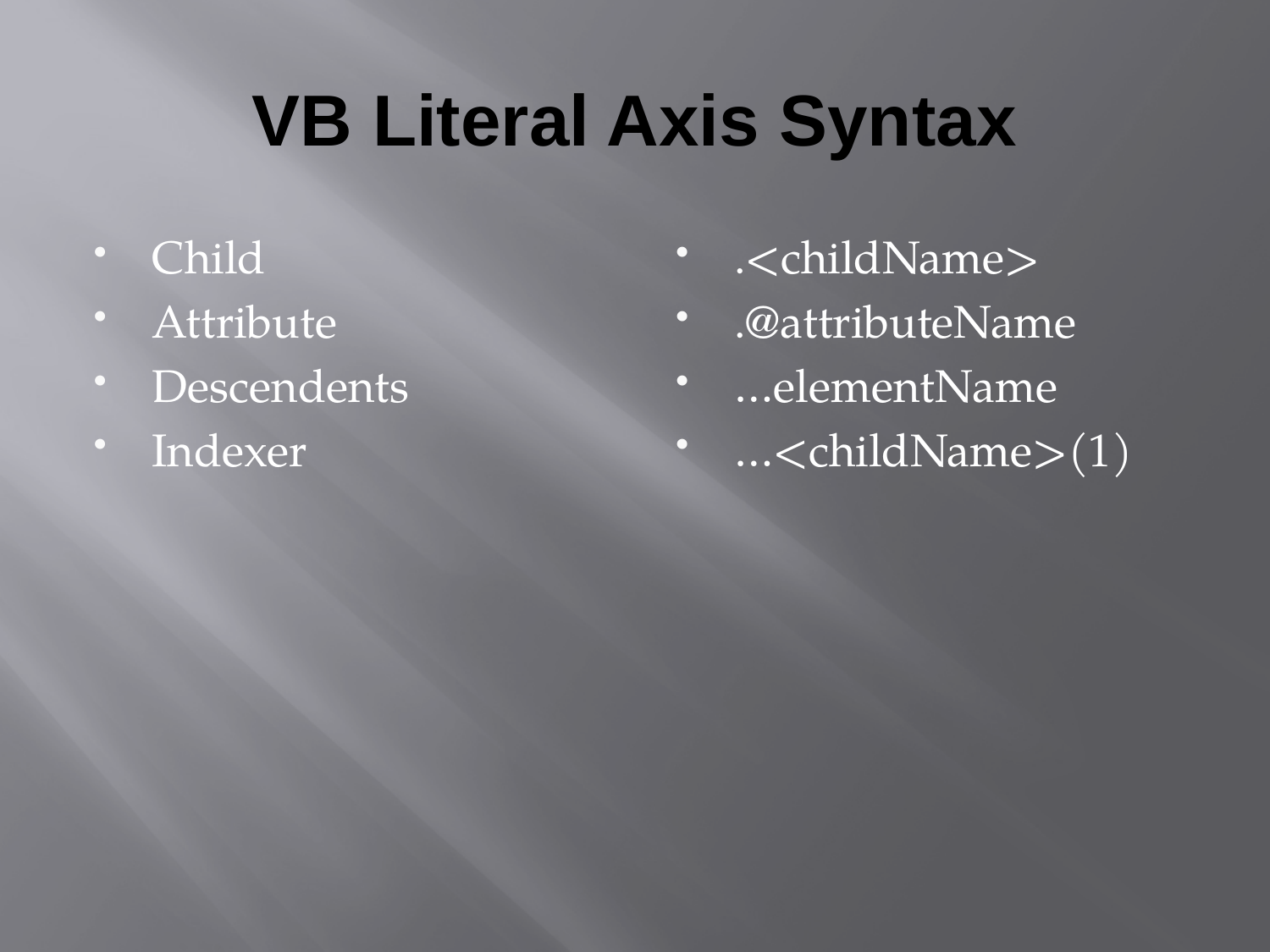

# VB Literal Axis Syntax
Child
Attribute
Descendents
Indexer
.<childName>
.@attributeName
…elementName
…<childName>(1)